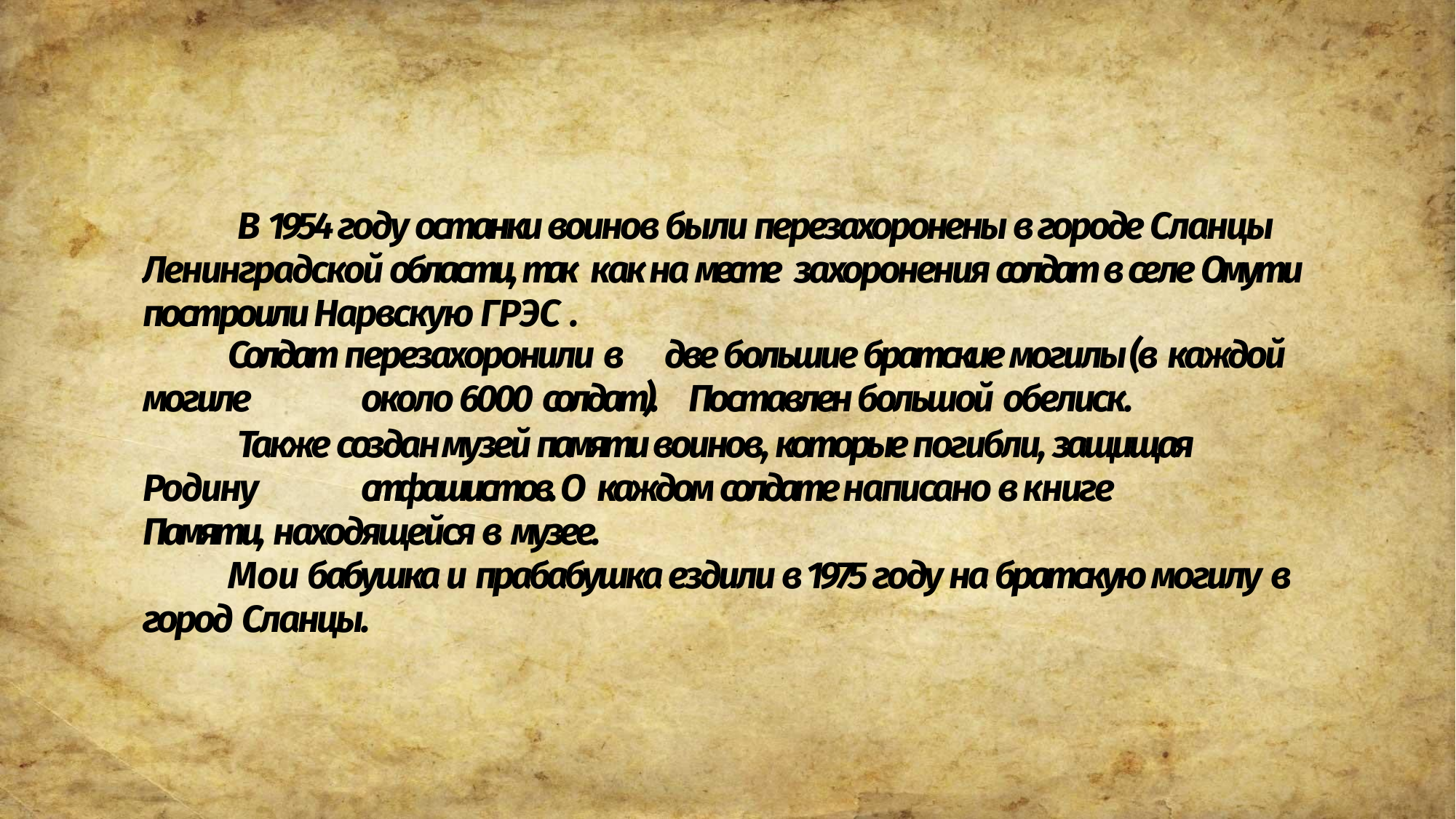

В 1954 году останки воинов были перезахоронены в городе Сланцы  Ленинградской области, так    как на месте  захоронения солдат в селе Омути  построили Нарвскую ГРЭС .
Солдат перезахоронили в	две большие братские могилы (в каждой
могиле	около 6000 солдат).	Поставлен большой обелиск.
Также создан музей памяти воинов, которые погибли, защищая  Родину	от            фашистов. О каждом солдате написано в книге Памяти,  находящейся в музее.
Мои бабушка и прабабушка ездили в 1975 году на братскую могилу в  город Сланцы.